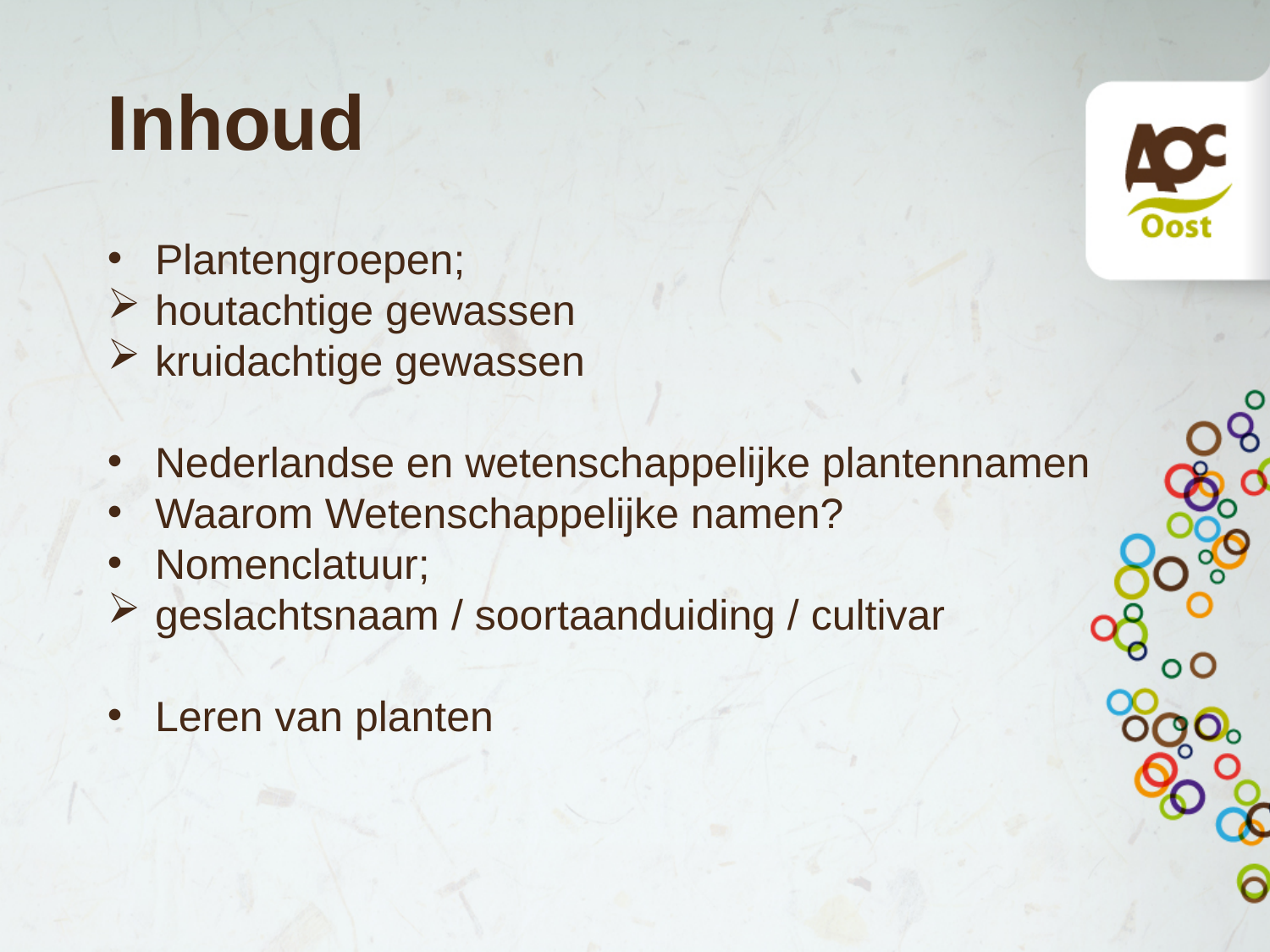

# Inhoud
Plantengroepen;
houtachtige gewassen
kruidachtige gewassen

Nederlandse en wetenschappelijke plantennamen
Waarom Wetenschappelijke namen?
Nomenclatuur;
geslachtsnaam / soortaanduiding / cultivar

Leren van planten